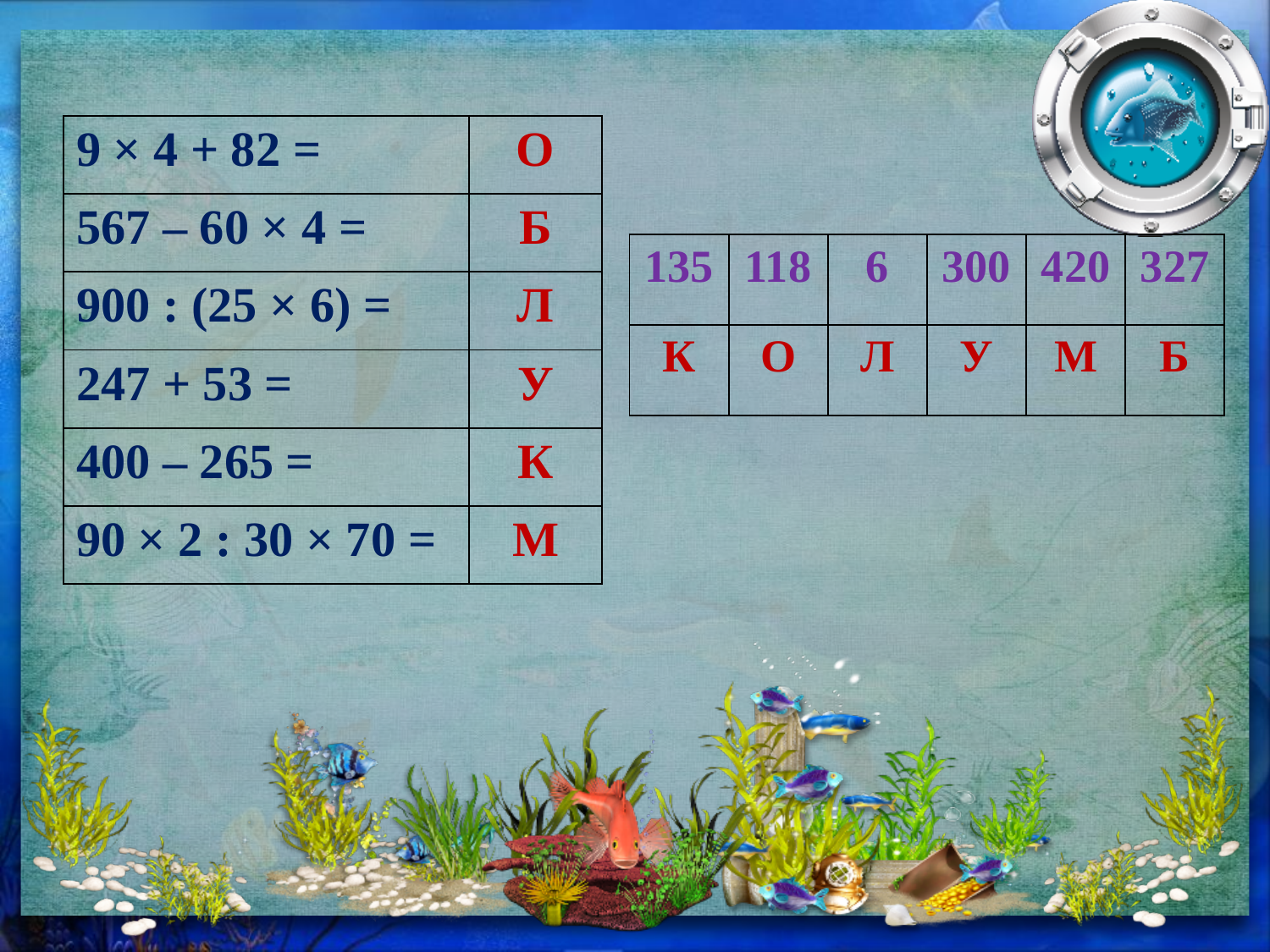

#
| 9 × 4 + 82 = | О |
| --- | --- |
| 567 – 60 × 4 = | Б |
| 900 : (25 × 6) = | Л |
| 247 + 53 = | У |
| 400 – 265 = | К |
| 90 × 2 : 30 × 70 = | М |
| 135 | 118 | 6 | 300 | 420 | 327 |
| --- | --- | --- | --- | --- | --- |
| К | О | Л | У | М | Б |